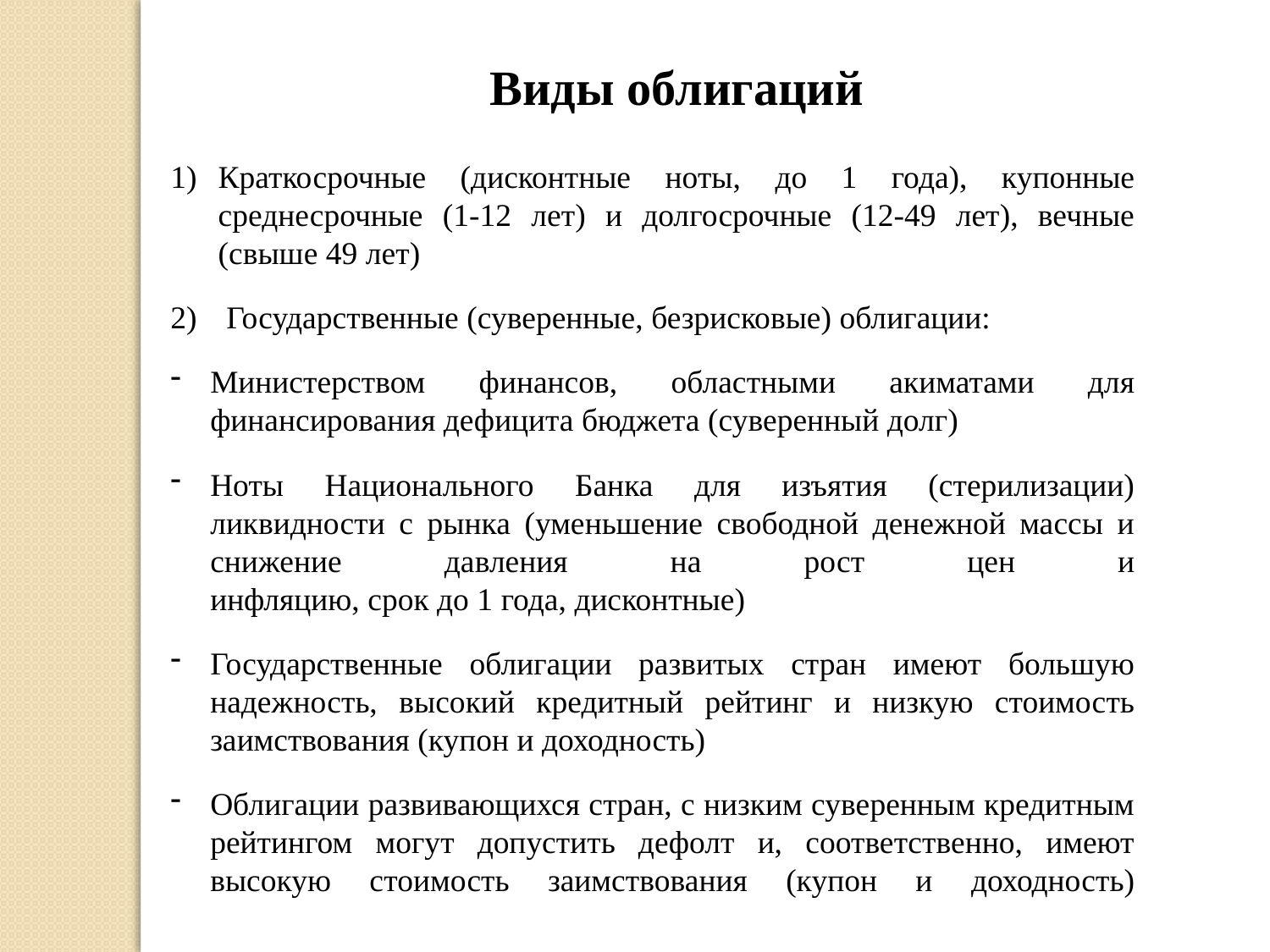

Виды облигаций
Краткосрочные (дисконтные ноты, до 1 года), купонные среднесрочные (1-12 лет) и долгосрочные (12-49 лет), вечные (свыше 49 лет)
 Государственные (суверенные, безрисковые) облигации:
Министерством финансов, областными акиматами для финансирования дефицита бюджета (суверенный долг)
Ноты Национального Банка для изъятия (стерилизации) ликвидности с рынка (уменьшение свободной денежной массы и снижение давления на рост цен и
инфляцию, срок до 1 года, дисконтные)
Государственные облигации развитых стран имеют большую надежность, высокий кредитный рейтинг и низкую стоимость заимствования (купон и доходность)
Облигации развивающихся стран, с низким суверенным кредитным рейтингом могут допустить дефолт и, соответственно, имеют высокую стоимость заимствования (купон и доходность)